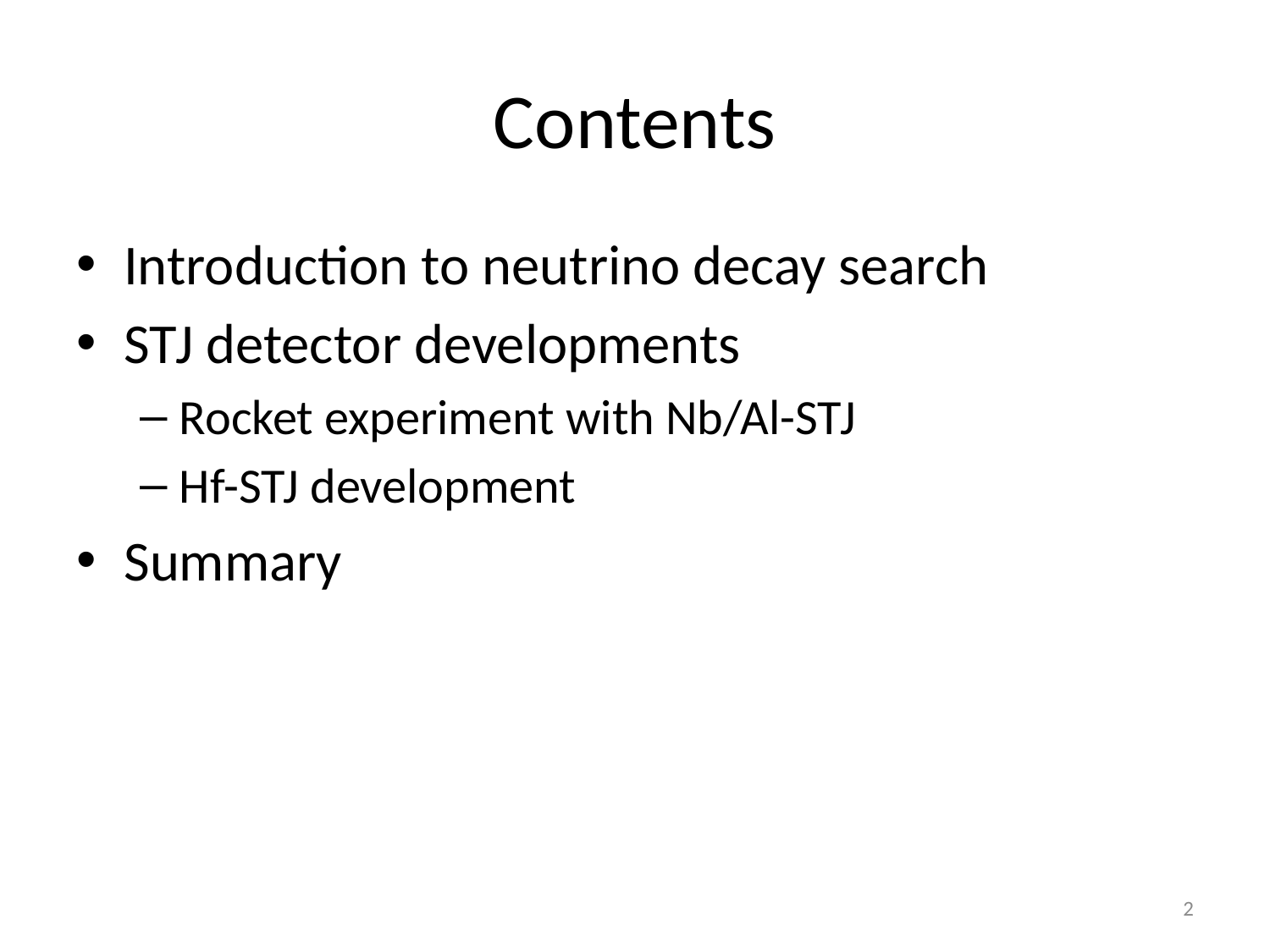

# Contents
Introduction to neutrino decay search
STJ detector developments
Rocket experiment with Nb/Al-STJ
Hf-STJ development
Summary
2